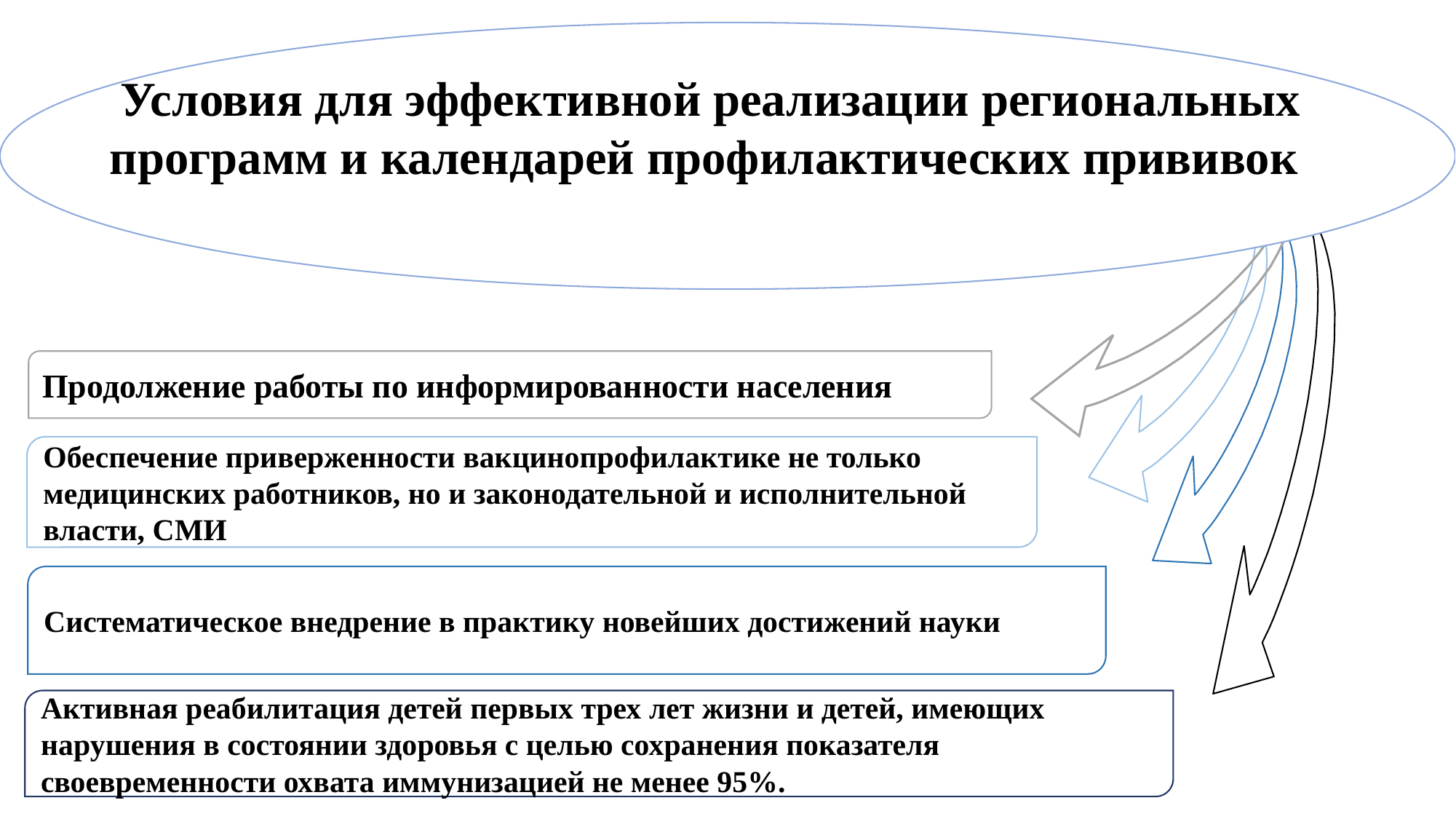

Условия для эффективной реализации региональных программ и календарей профилактических прививок

Продолжение работы по информированности населения

Обеспечение приверженности вакцинопрофилактике не только медицинских работников, но и законодательной и исполнительной власти, СМИ
Систематическое внедрение в практику новейших достижений науки
Активная реабилитация детей первых трех лет жизни и детей, имеющих нарушения в состоянии здоровья с целью сохранения показателя  своевременности охвата иммунизацией не менее 95%.